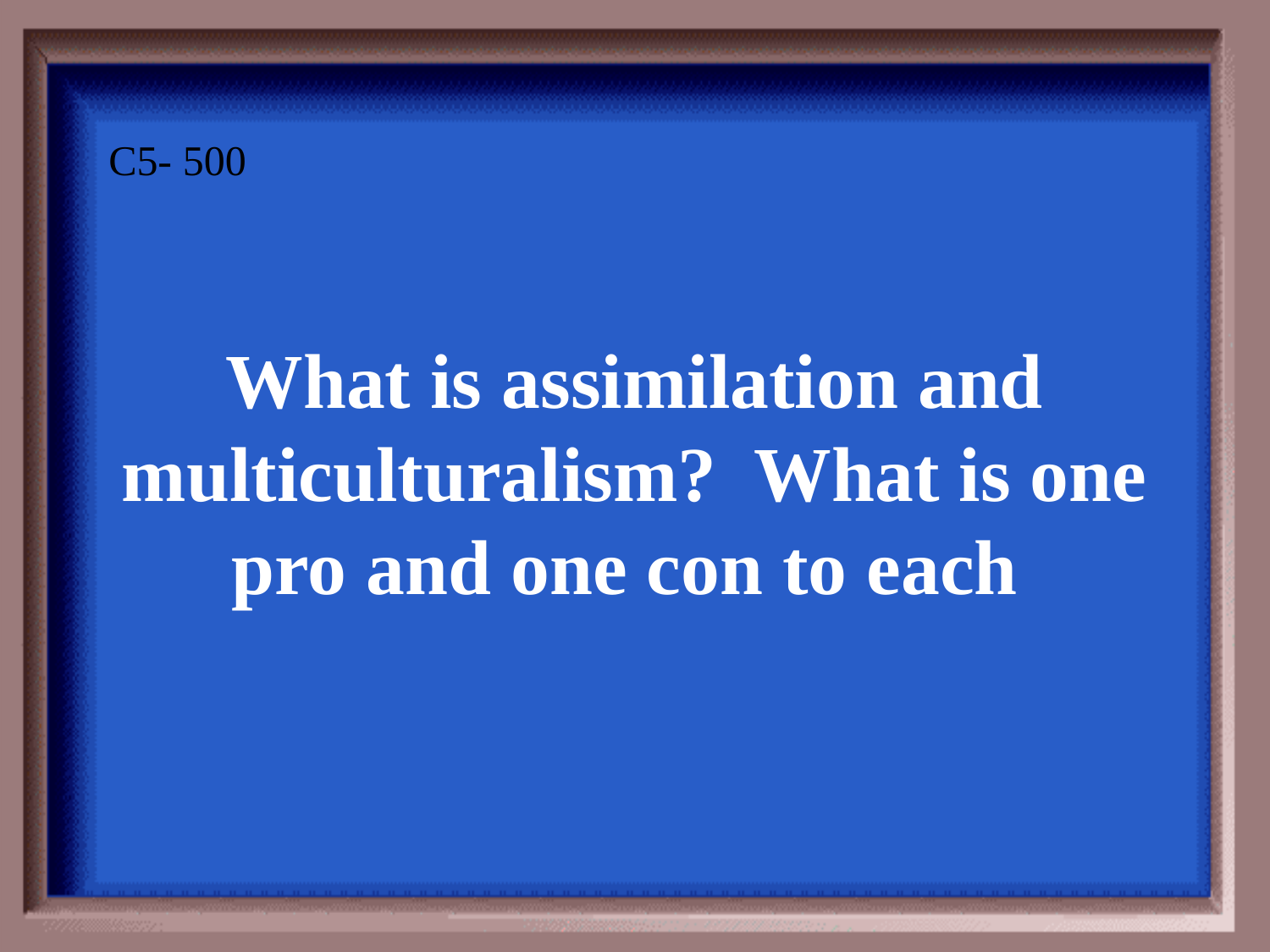

What is assimilation and multiculturalism?  What is one pro and one con to each
C5- 500